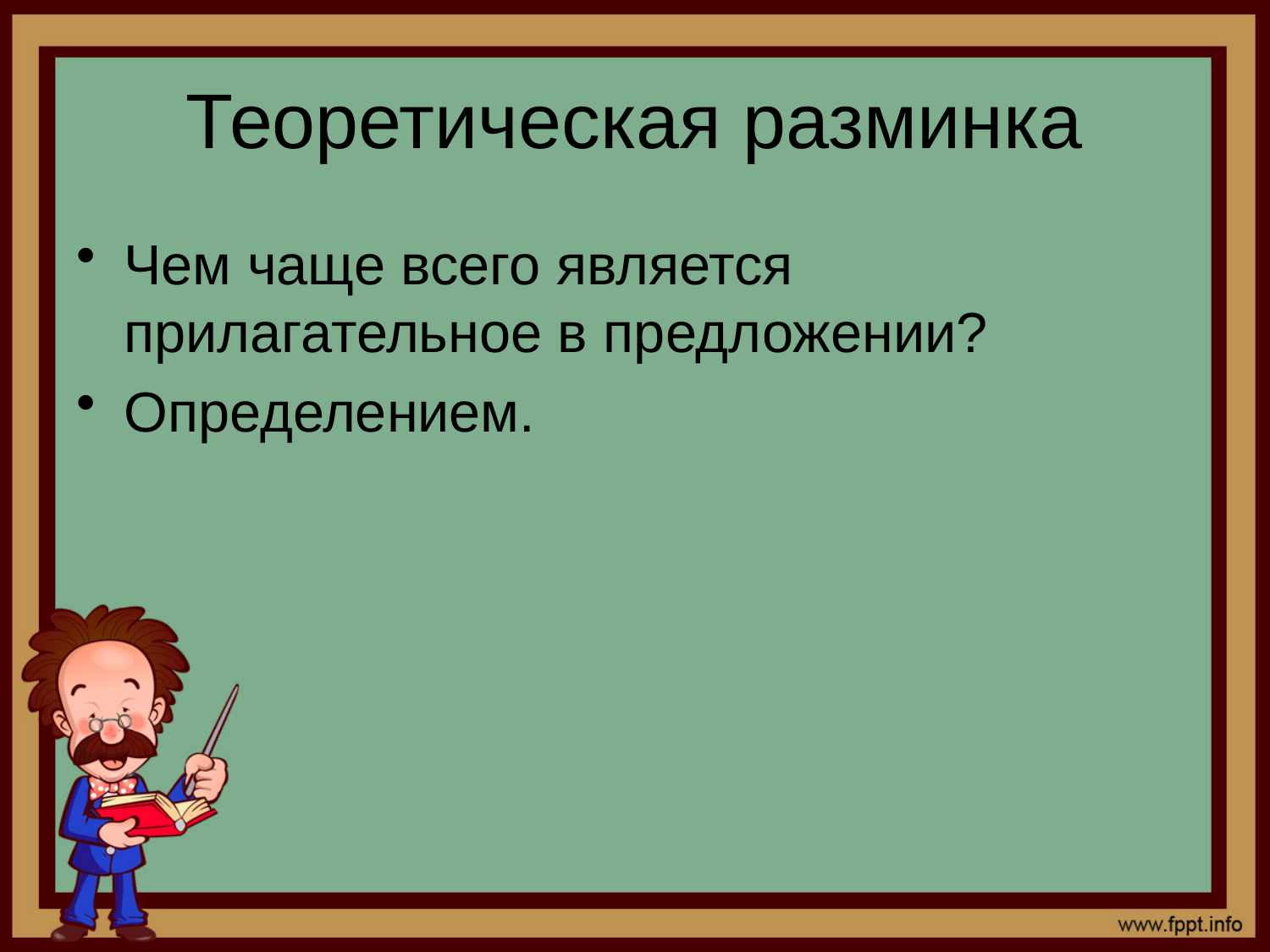

# Теоретическая разминка
Чем чаще всего является прилагательное в предложении?
Определением.